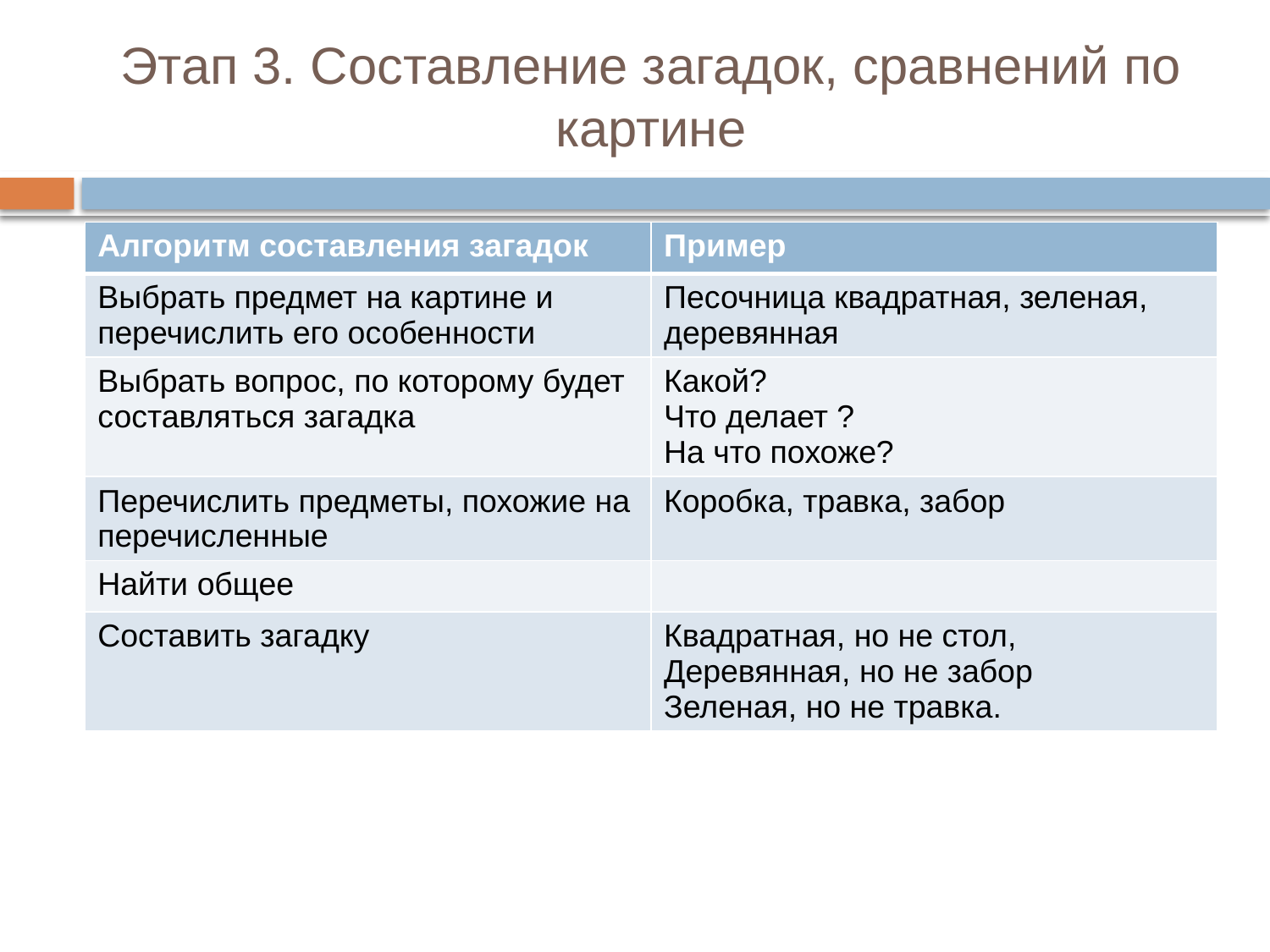

# Этап 3. Составление загадок, сравнений по картине
| Алгоритм составления загадок | Пример |
| --- | --- |
| Выбрать предмет на картине и перечислить его особенности | Песочница квадратная, зеленая, деревянная |
| Выбрать вопрос, по которому будет составляться загадка | Какой? Что делает ? На что похоже? |
| Перечислить предметы, похожие на перечисленные | Коробка, травка, забор |
| Найти общее |  |
| Составить загадку | Квадратная, но не стол, Деревянная, но не забор Зеленая, но не травка. |